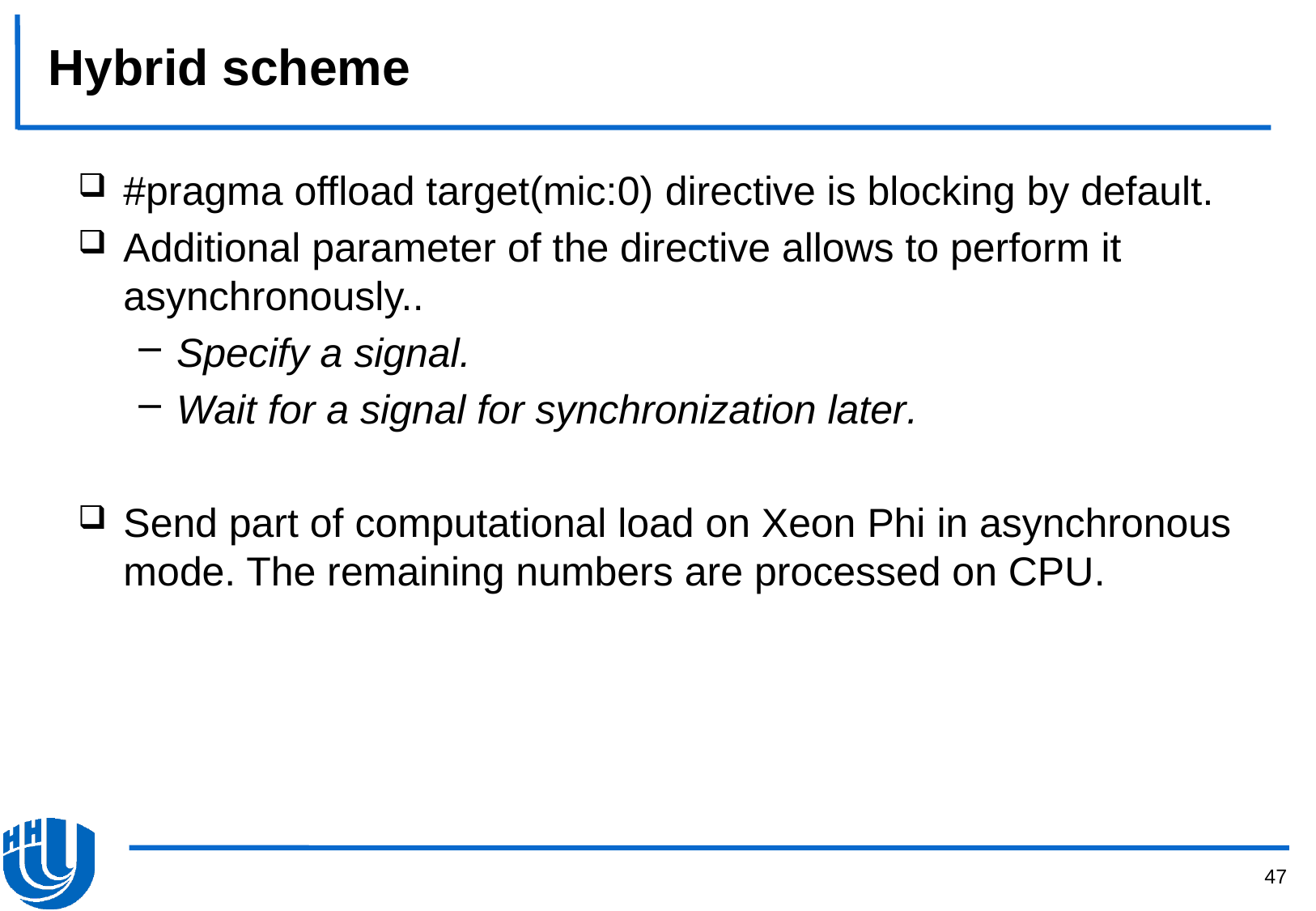

# Hybrid scheme
#pragma offload target(mic:0) directive is blocking by default.
Additional parameter of the directive allows to perform it asynchronously..
Specify a signal.
Wait for a signal for synchronization later.

Send part of computational load on Xeon Phi in asynchronous mode. The remaining numbers are processed on CPU.